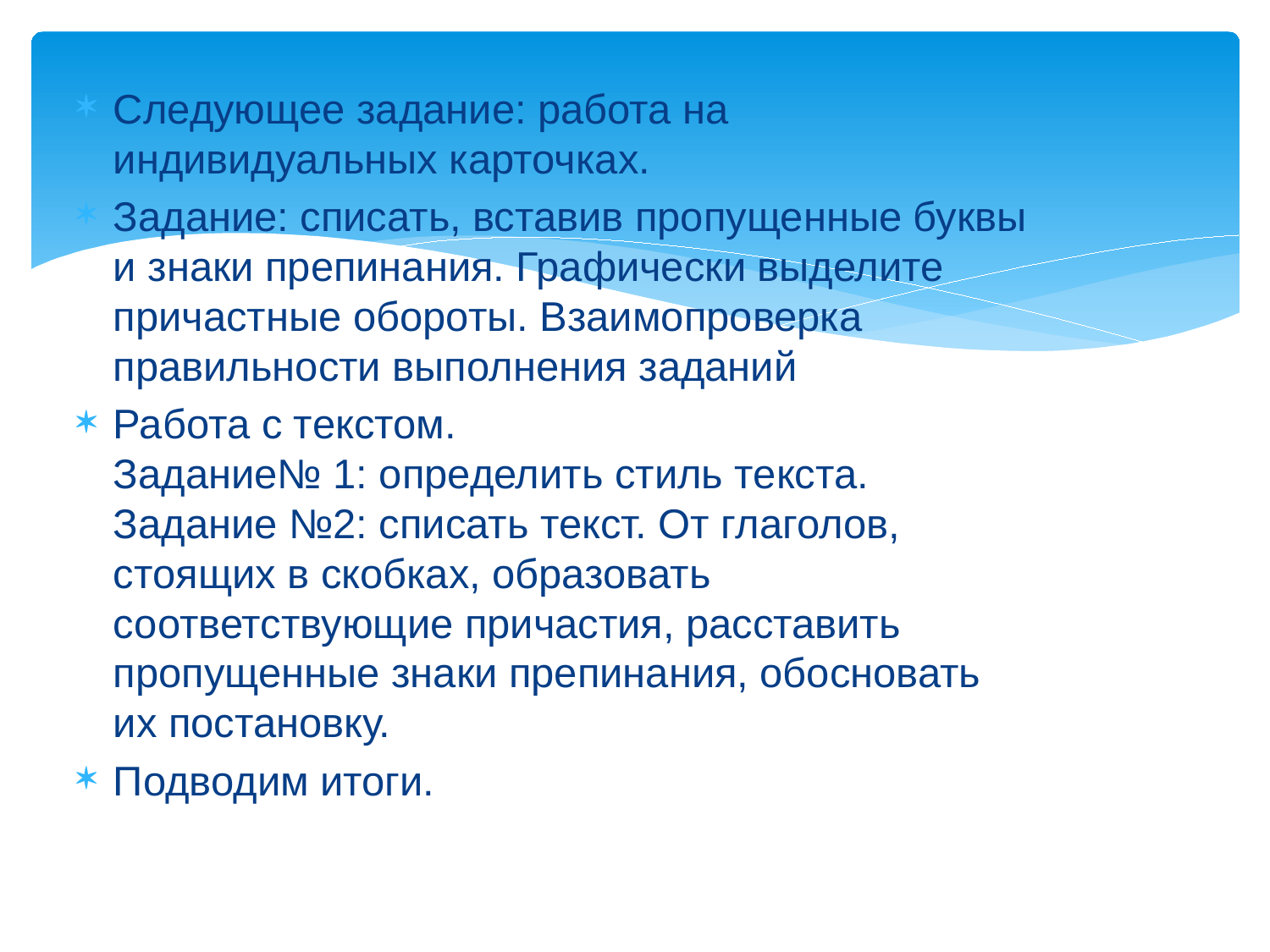

Следующее задание: работа на индивидуальных карточках.
Задание: списать, вставив пропущенные буквы и знаки препинания. Графически выделите причастные обороты. Взаимопроверка правильности выполнения заданий
Работа с текстом.
Задание№ 1: определить стиль текста.
Задание №2: списать текст. От глаголов, стоящих в скобках, образовать соответствующие причастия, расставить пропущенные знаки препинания, обосновать их постановку.
Подводим итоги.